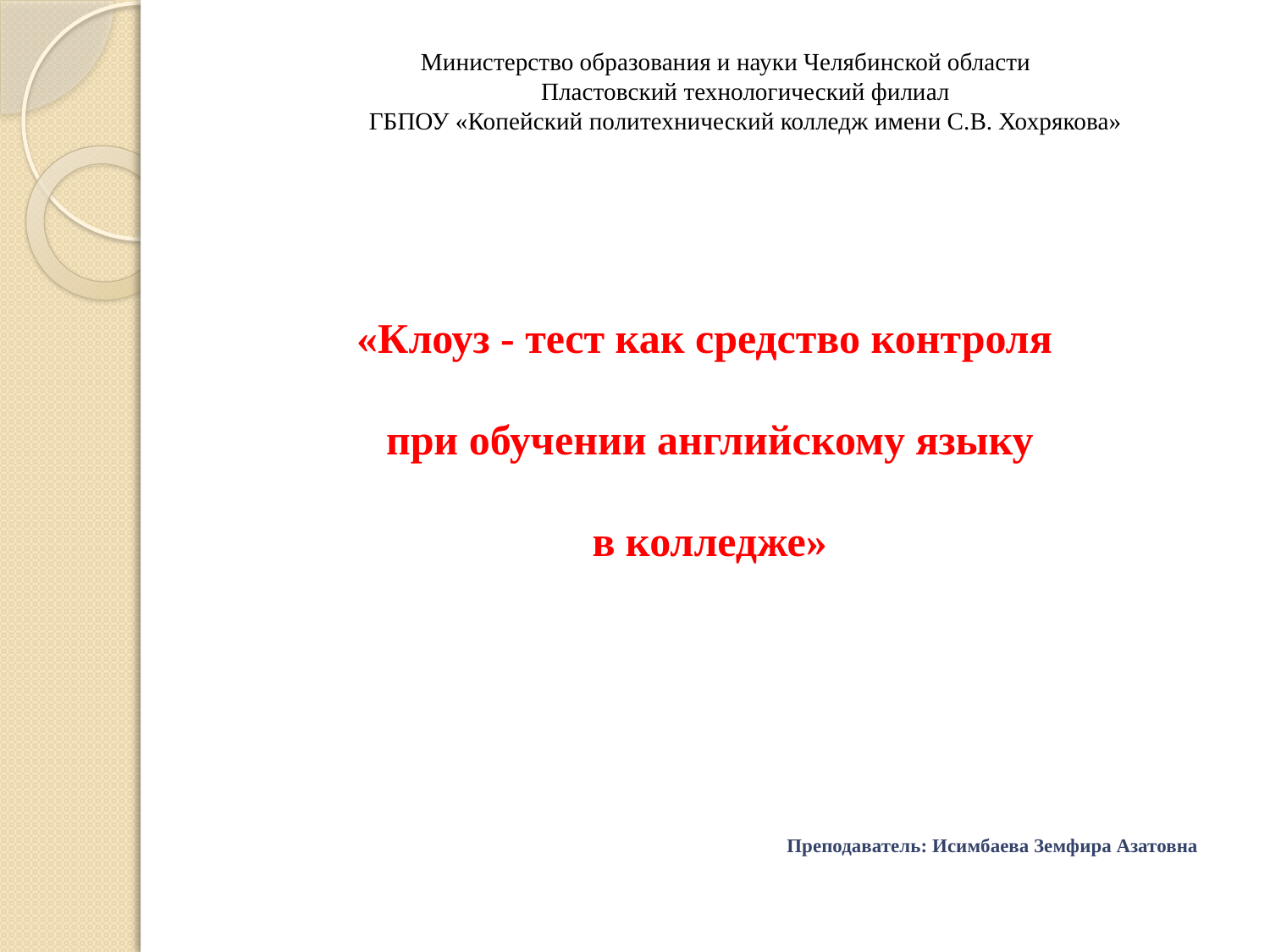

#
Министерство образования и науки Челябинской области
Пластовский технологический филиал
ГБПОУ «Копейский политехнический колледж имени С.В. Хохрякова»

«Клоуз - тест как средство контроля
 при обучении английскому языку
 в колледже»

Преподаватель: Исимбаева Земфира Азатовна